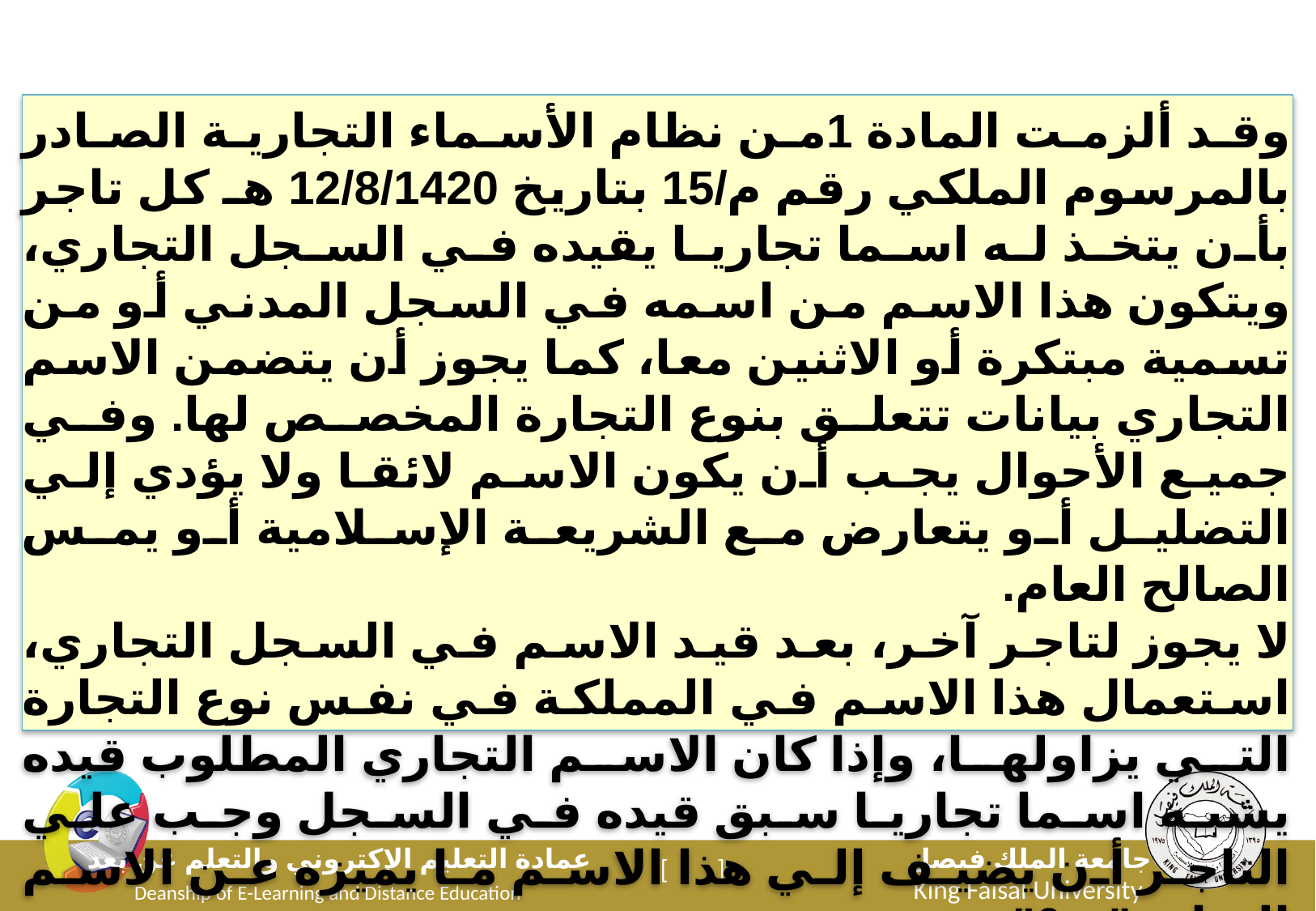

وقد ألزمت المادة 1من نظام الأسماء التجارية الصادر بالمرسوم الملكي رقم م/15 بتاريخ 12/8/1420 هـ كل تاجر بأن يتخذ له اسما تجاريا يقيده في السجل التجاري، ويتكون هذا الاسم من اسمه في السجل المدني أو من تسمية مبتكرة أو الاثنين معا، كما يجوز أن يتضمن الاسم التجاري بيانات تتعلق بنوع التجارة المخصص لها. وفي جميع الأحوال يجب أن يكون الاسم لائقا ولا يؤدي إلي التضليل أو يتعارض مع الشريعة الإسلامية أو يمس الصالح العام.
لا يجوز لتاجر آخر، بعد قيد الاسم في السجل التجاري، استعمال هذا الاسم في المملكة في نفس نوع التجارة التي يزاولها، وإذا كان الاسم التجاري المطلوب قيده يشبه اسما تجاريا سبق قيده في السجل وجب علي التاجر أن يضيف إلي هذا الاسم ما يميزه عن الاسم السابق"م 6".